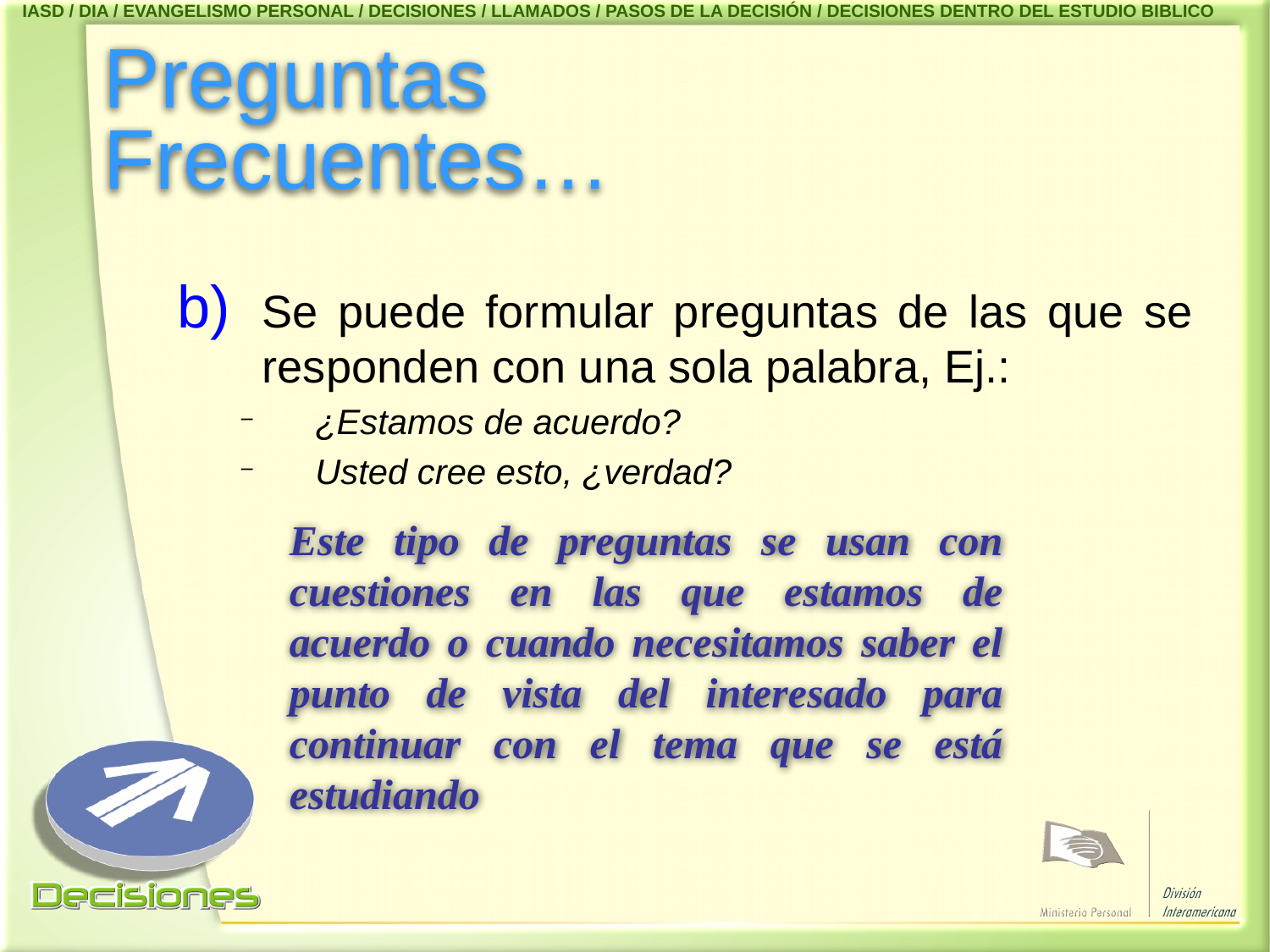

IASD / DIA / EVANGELISMO PERSONAL / DECISIONES / LLAMADOS / PASOS DE LA DECISIÓN / DECISIONES DENTRO DEL ESTUDIO BIBLICO
# Preguntas Frecuentes…
Se puede formular preguntas de las que se responden con una sola palabra, Ej.:
¿Estamos de acuerdo?
Usted cree esto, ¿verdad?
Este tipo de preguntas se usan con cuestiones en las que estamos de acuerdo o cuando necesitamos saber el punto de vista del interesado para continuar con el tema que se está estudiando